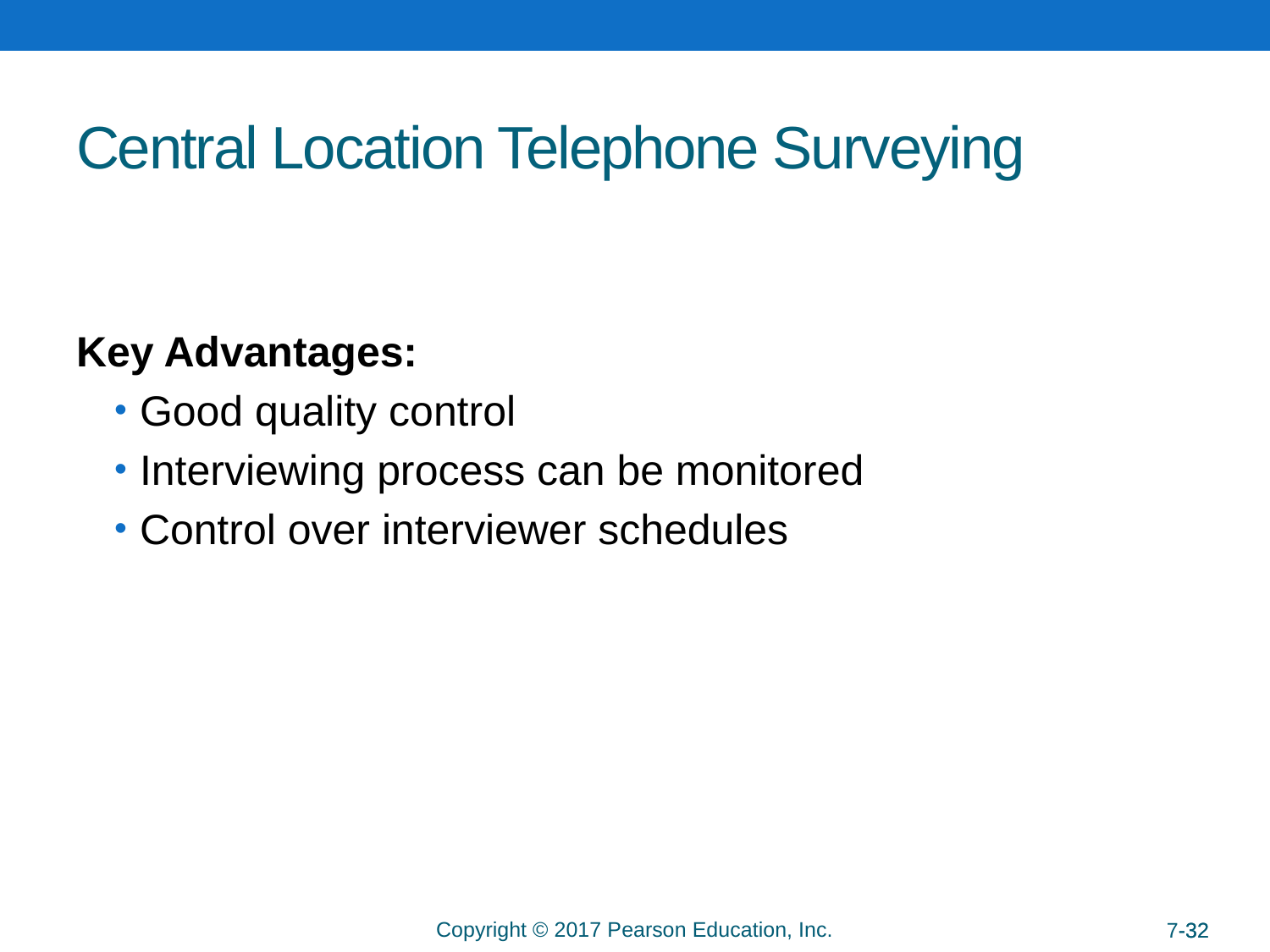

# Central Location Telephone Surveying
Key Advantages:
Good quality control
Interviewing process can be monitored
Control over interviewer schedules